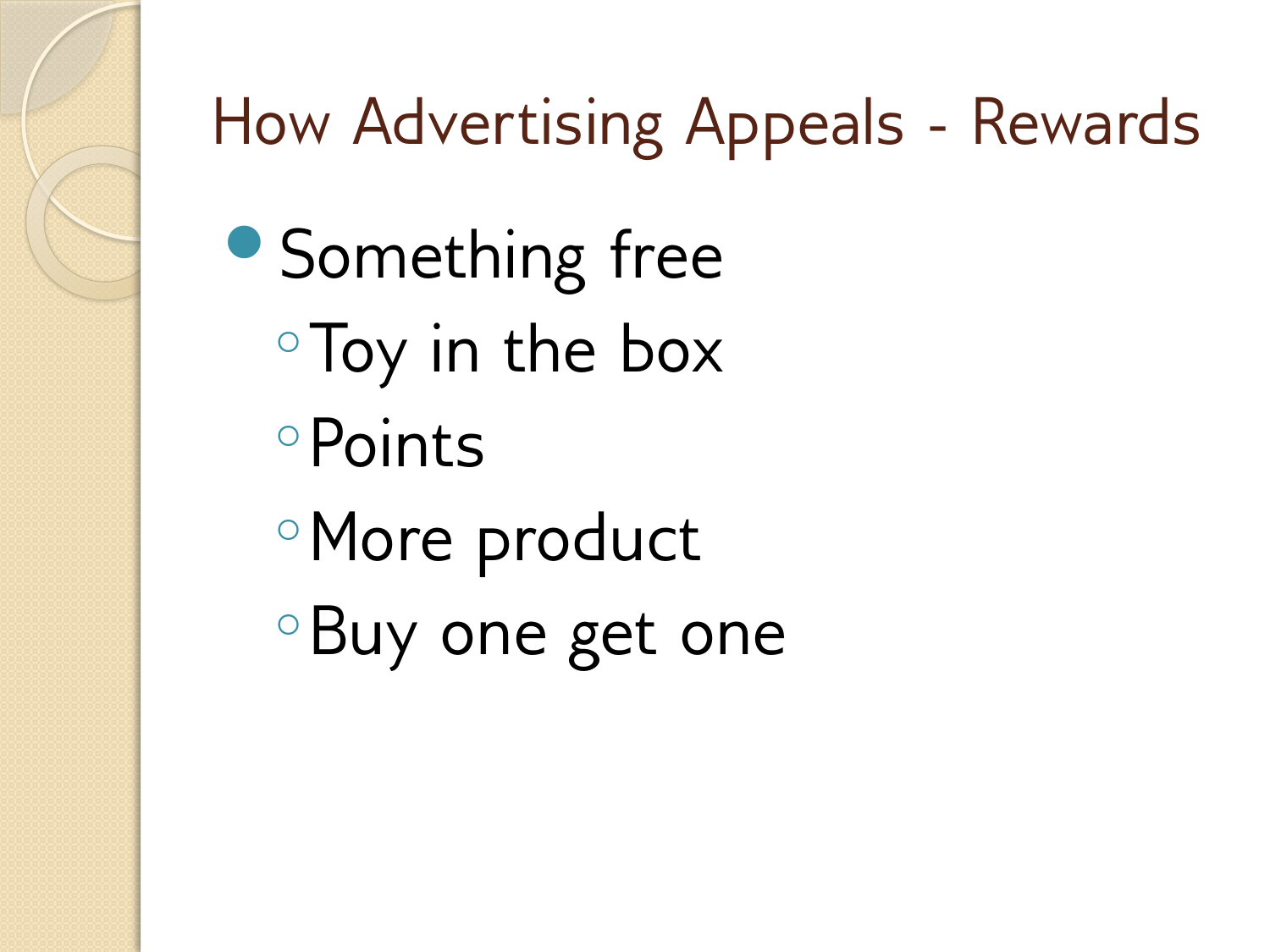

# How Advertising Appeals - Rewards
Something free
Toy in the box
Points
More product
Buy one get one